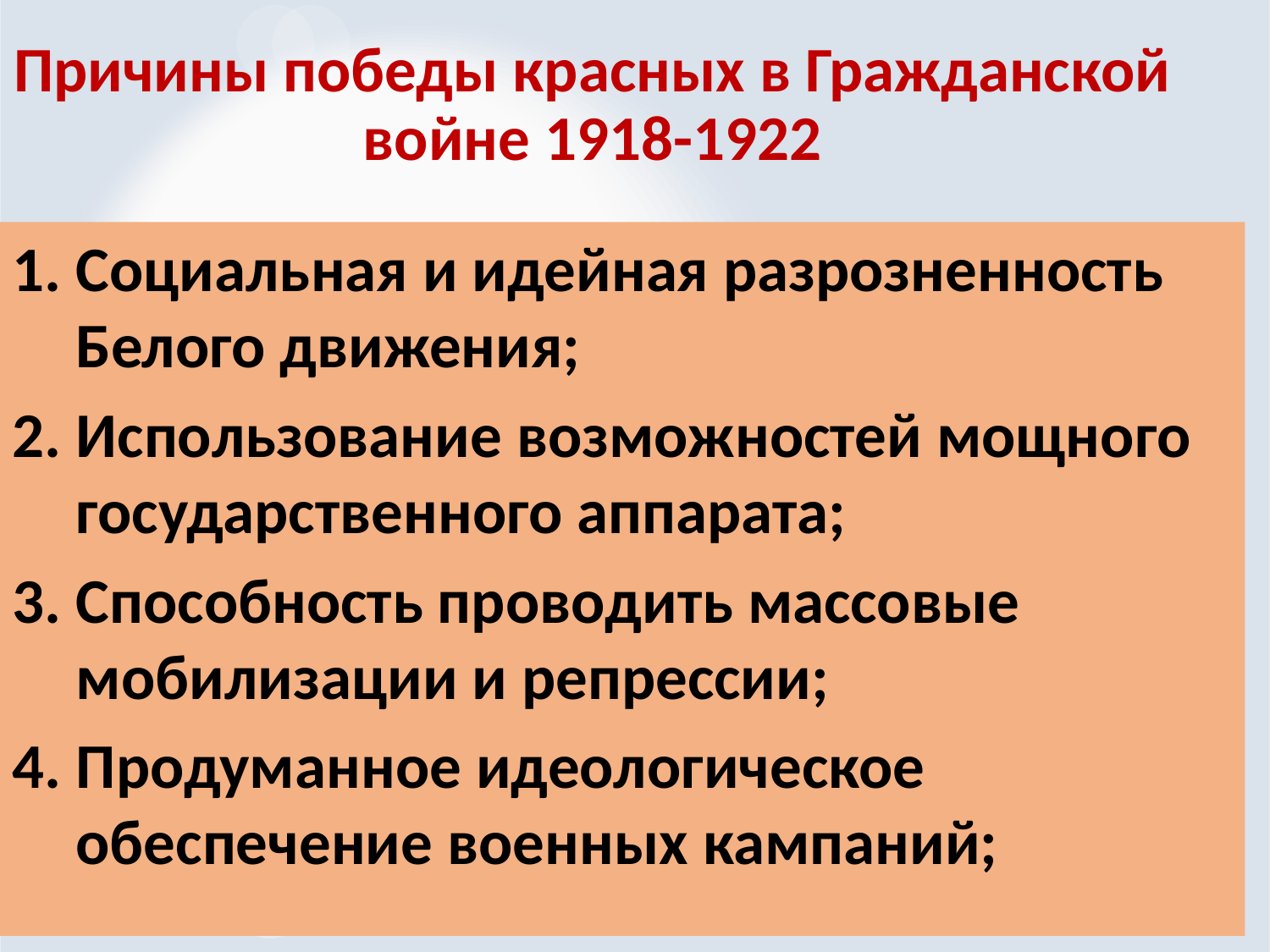

Причины победы красных в Гражданской войне 1918-1922
Социальная и идейная разрозненность Белого движения;
Использование возможностей мощного государственного аппарата;
Способность проводить массовые мобилизации и репрессии;
Продуманное идеологическое обеспечение военных кампаний;